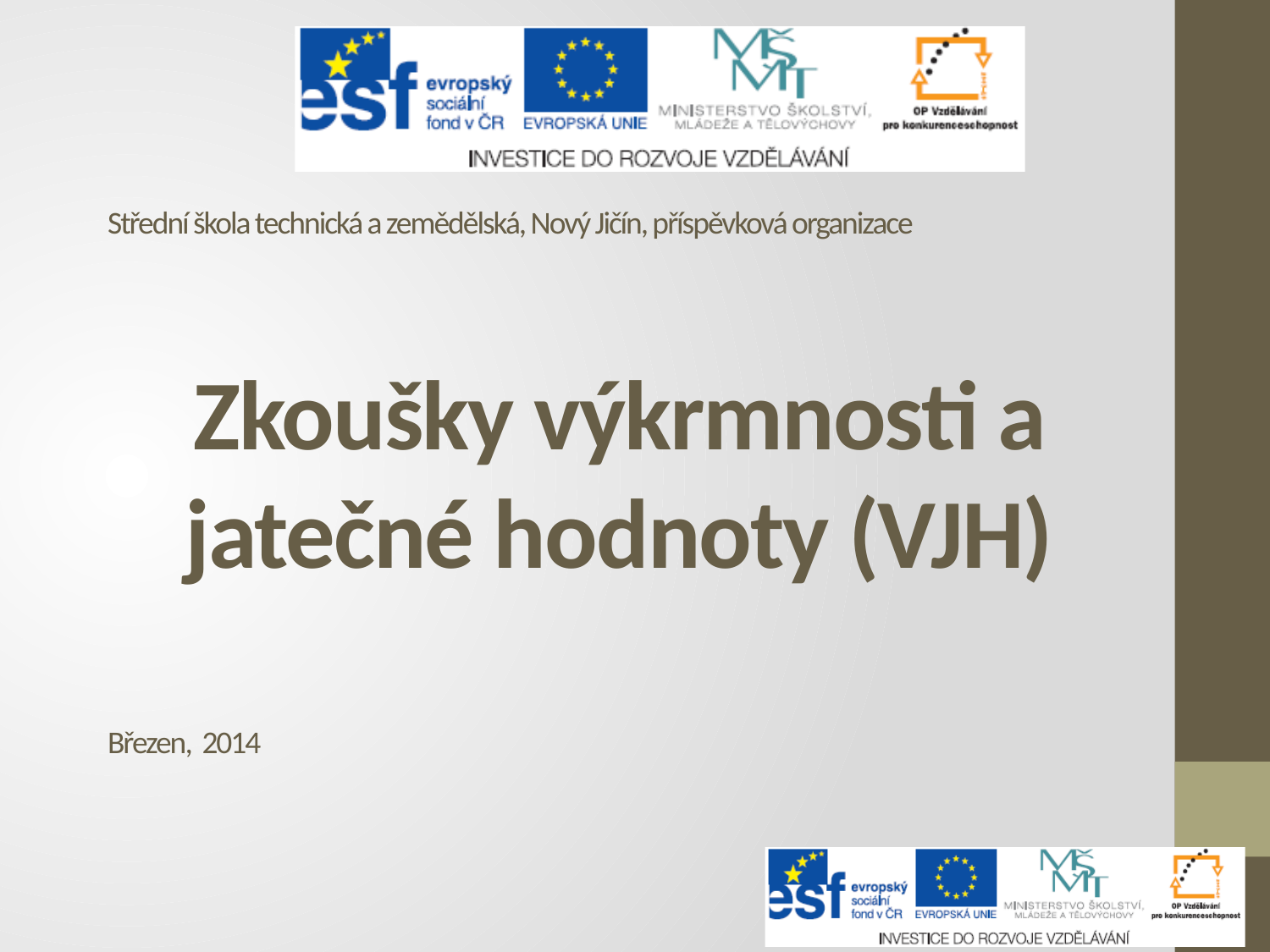

Střední škola technická a zemědělská, Nový Jičín, příspěvková organizace
# Zkoušky výkrmnosti a jatečné hodnoty (VJH)
Březen,  2014